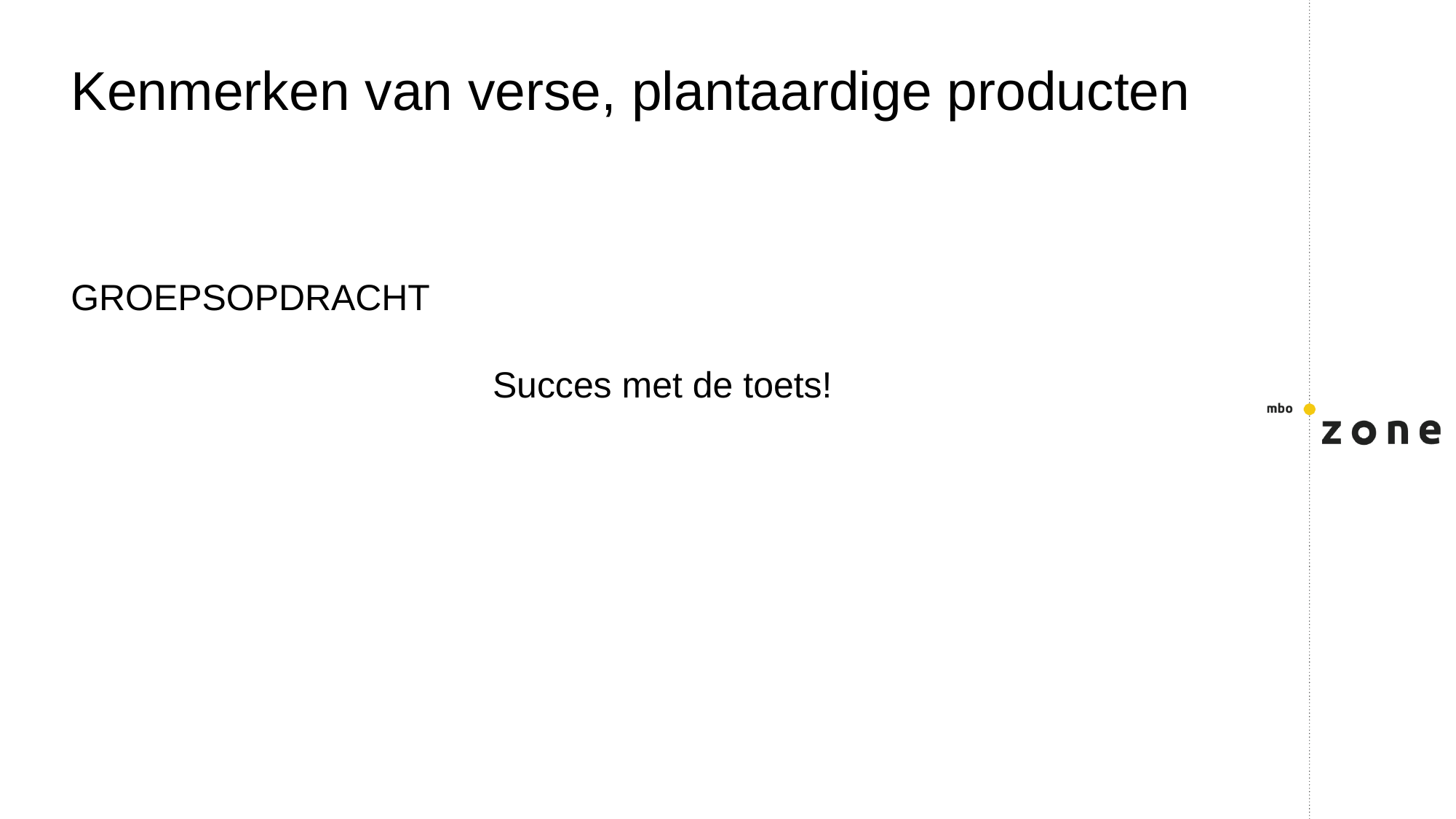

Kenmerken van verse, plantaardige producten

GROEPSOPDRACHT

Succes met de toets!